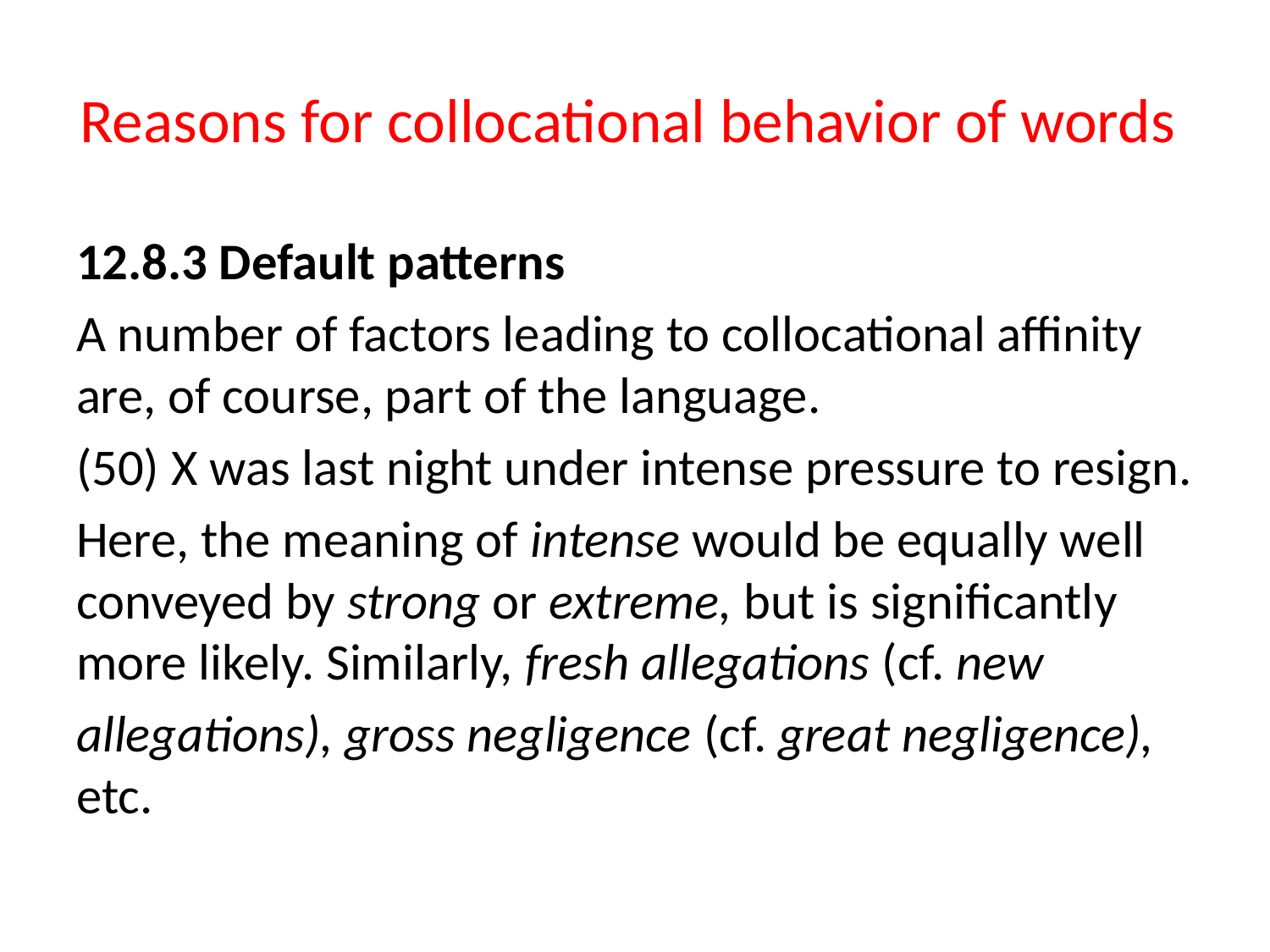

# Reasons for collocational behavior of words
12.8.3 Default patterns
A number of factors leading to collocational affinity are, of course, part of the language.
(50) X was last night under intense pressure to resign.
Here, the meaning of intense would be equally well conveyed by strong or extreme, but is significantly more likely. Similarly, fresh allegations (cf. new
allegations), gross negligence (cf. great negligence), etc.